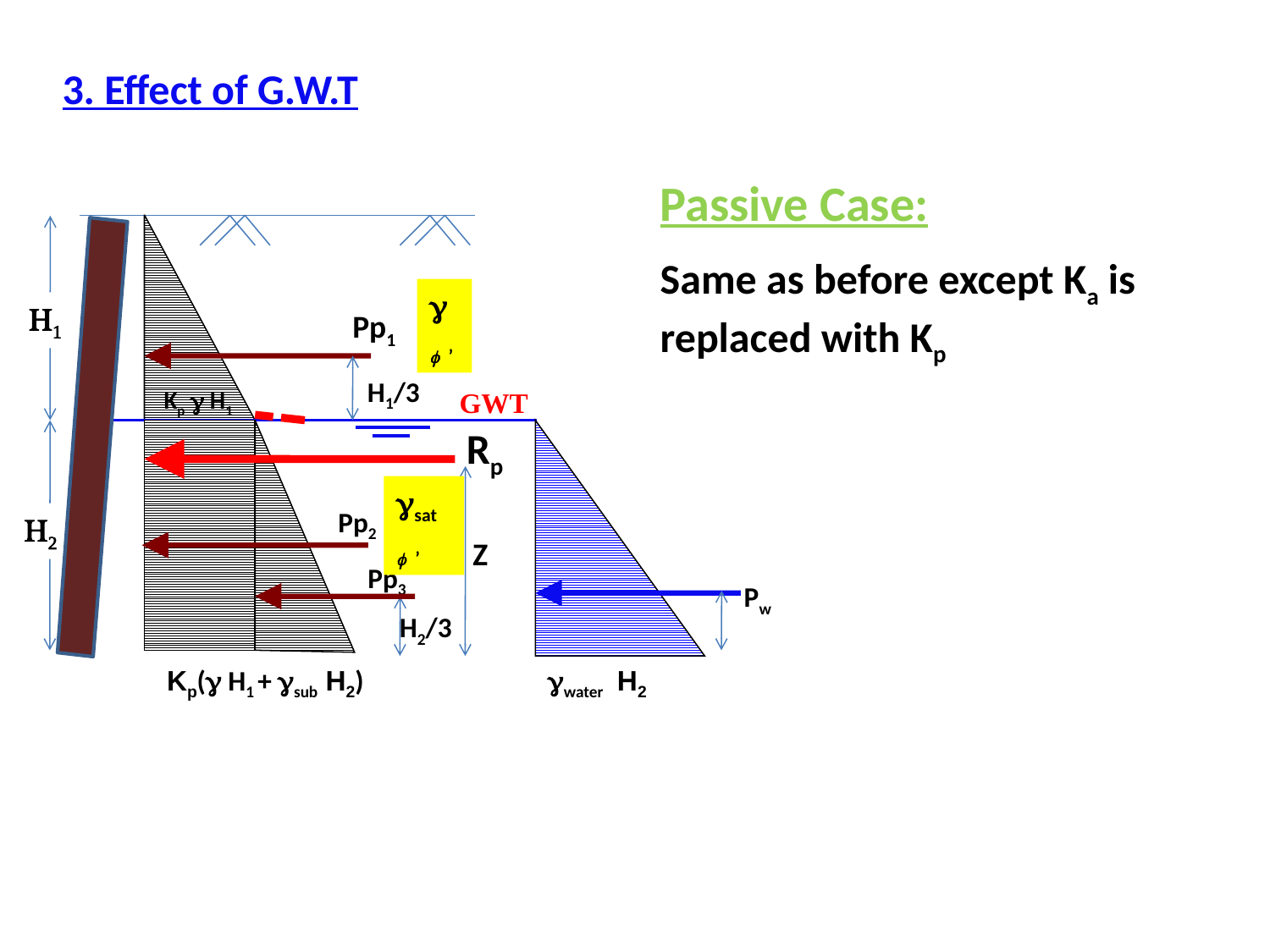

3. Effect of G.W.T
Passive Case:
Same as before except Ka is replaced with Kp

γ
φ ’
Η1
Pp1

H1/3
Kp γ H1
GWT
Rp

γsat
φ ’
Pp2
Η2
Z

Pp3
Pw

H2/3
Kp(γ H1 + γsub H2)
γwater  H2